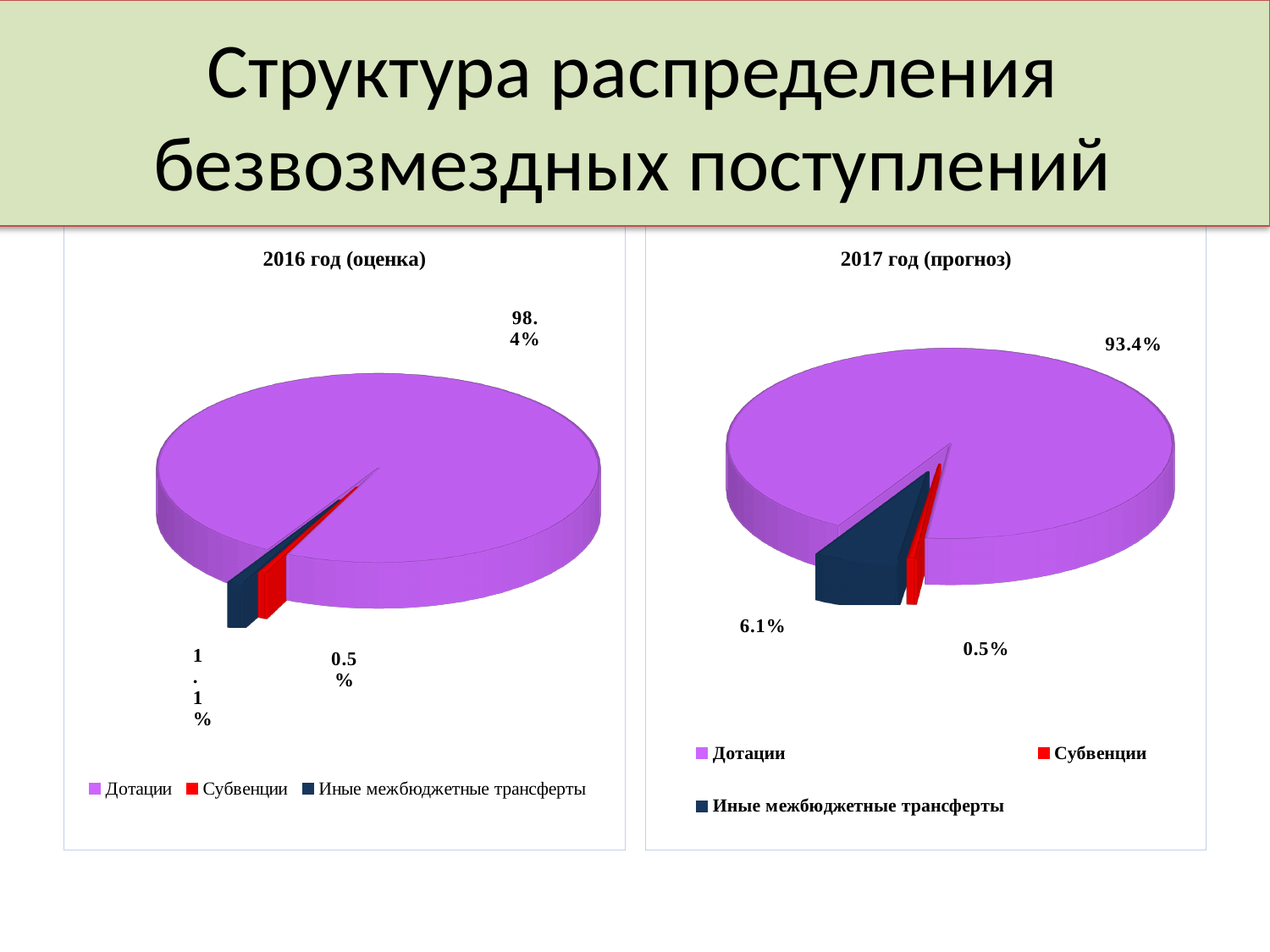

Структура распределения безвозмездных поступлений
#

### Chart

| Category |
|---|

[unsupported chart]

[unsupported chart]